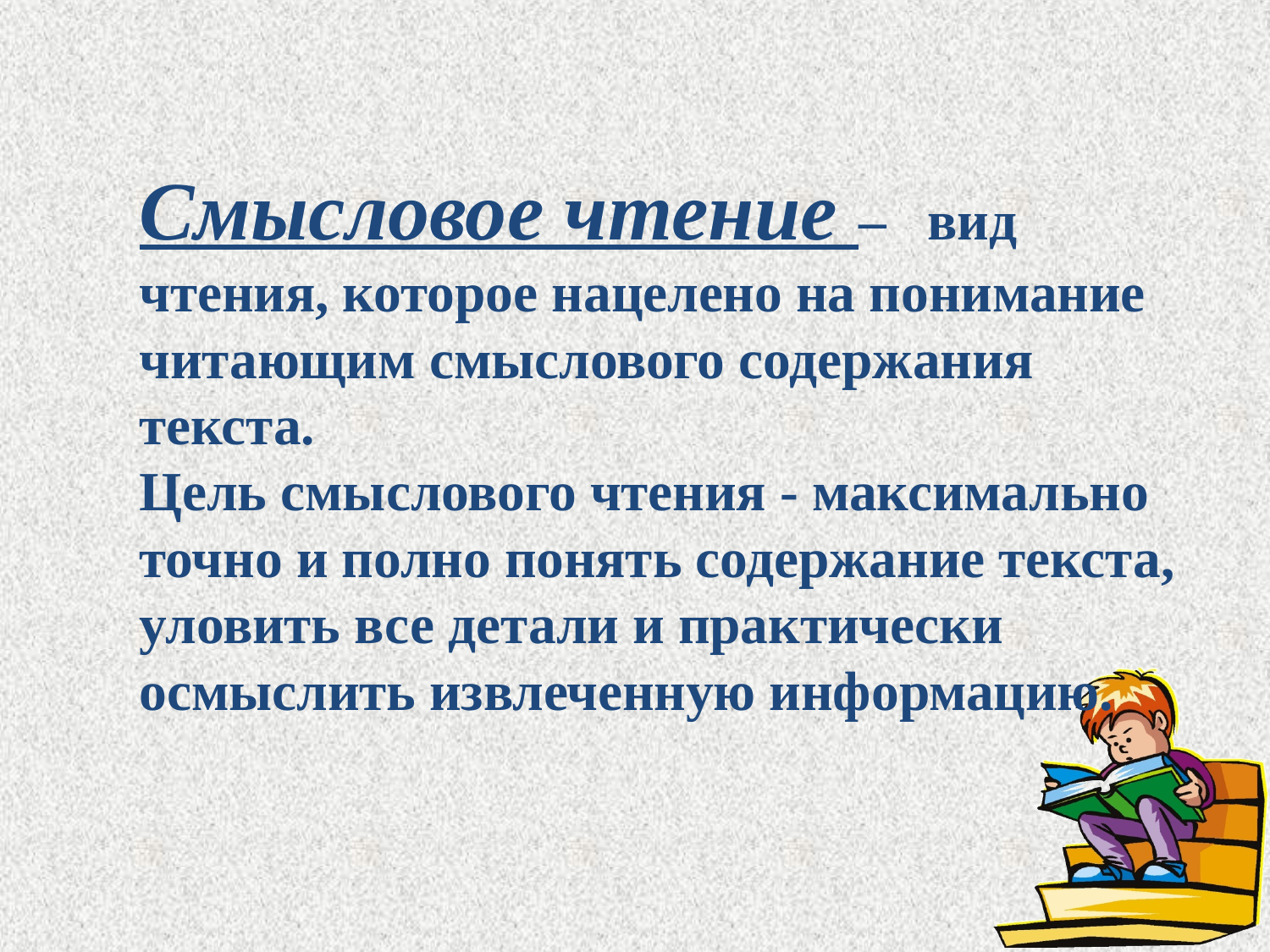

Смысловое чтение –   вид чтения, которое нацелено на понимание читающим смыслового содержания текста.
Цель смыслового чтения - максимально точно и полно понять содержание текста, уловить все детали и практически осмыслить извлеченную информацию.